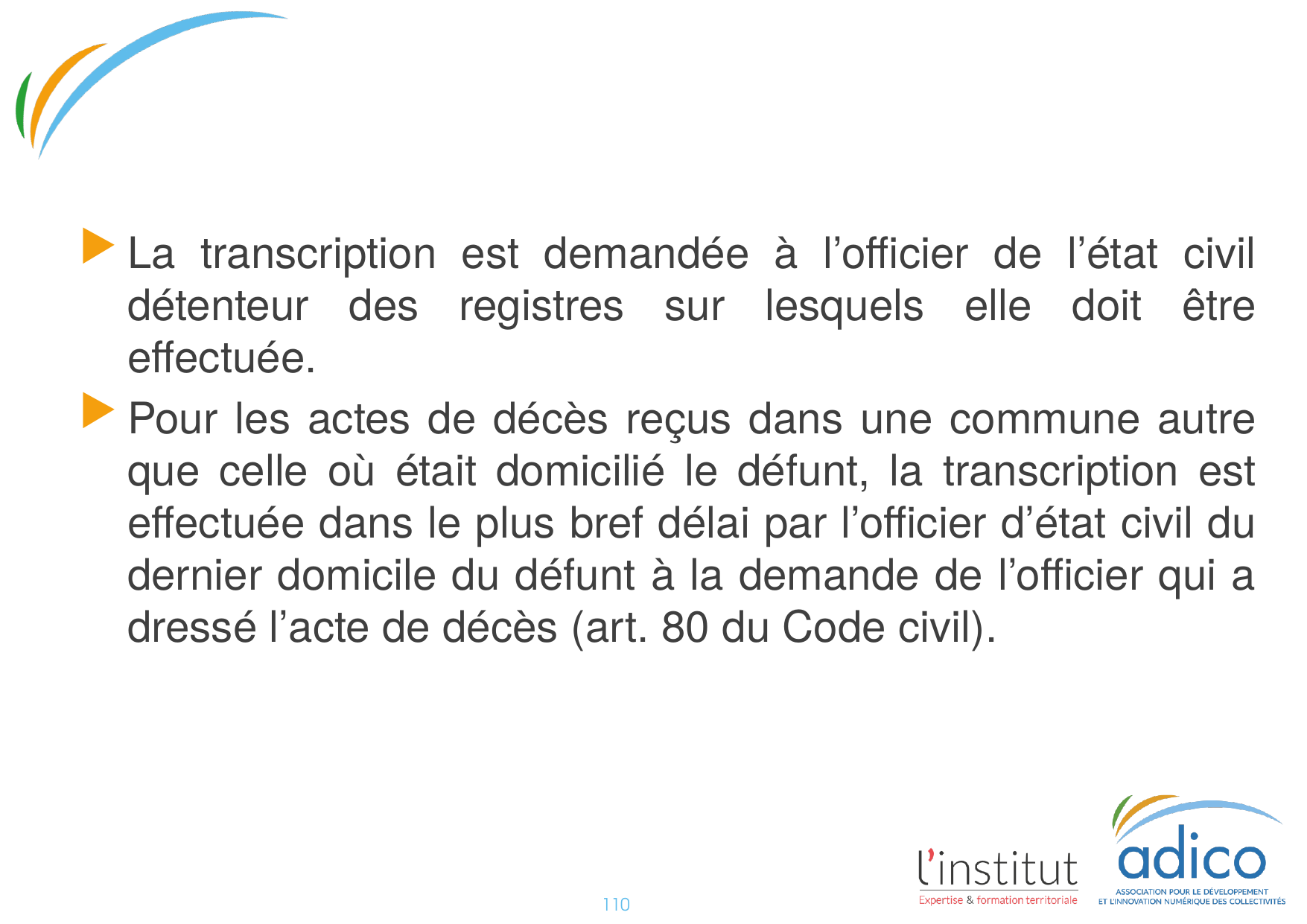

#

La transcription est demandée à l’officier de l’état civil détenteur des registres sur lesquels elle doit être effectuée.
Pour les actes de décès reçus dans une commune autre que celle où était domicilié le défunt, la transcription est effectuée dans le plus bref délai par l’officier d’état civil du dernier domicile du défunt à la demande de l’officier qui a dressé l’acte de décès (art. 80 du Code civil).